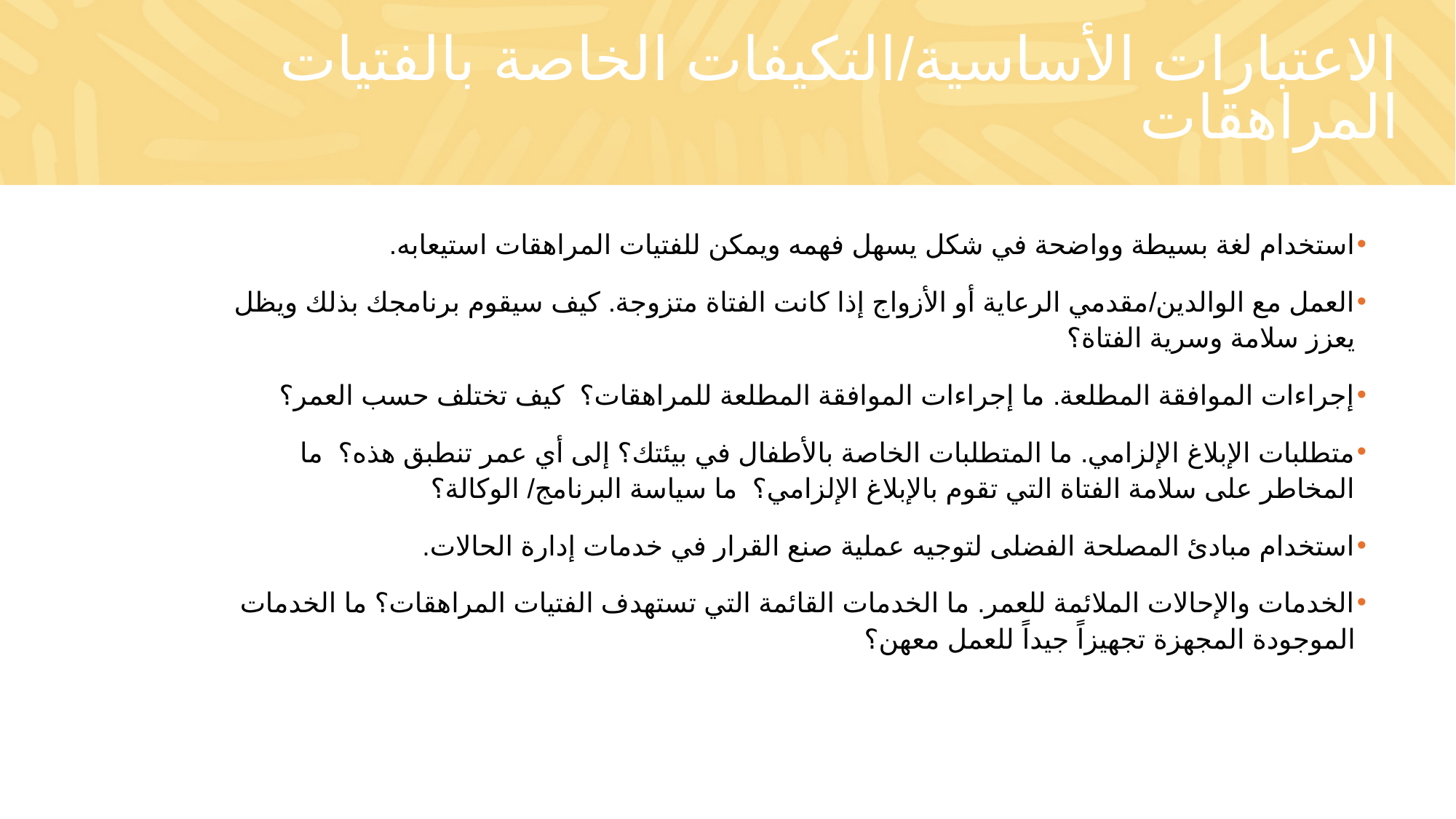

# الاعتبارات الأساسية/التكيفات الخاصة بالفتيات المراهقات
استخدام لغة بسيطة وواضحة في شكل يسهل فهمه ويمكن للفتيات المراهقات استيعابه.
العمل مع الوالدين/مقدمي الرعاية أو الأزواج إذا كانت الفتاة متزوجة. كيف سيقوم برنامجك بذلك ويظل يعزز سلامة وسرية الفتاة؟
إجراءات الموافقة المطلعة. ما إجراءات الموافقة المطلعة للمراهقات؟  كيف تختلف حسب العمر؟
متطلبات الإبلاغ الإلزامي. ما المتطلبات الخاصة بالأطفال في بيئتك؟ إلى أي عمر تنطبق هذه؟  ما المخاطر على سلامة الفتاة التي تقوم بالإبلاغ الإلزامي؟  ما سياسة البرنامج/ الوكالة؟
استخدام مبادئ المصلحة الفضلى لتوجيه عملية صنع القرار في خدمات إدارة الحالات.
الخدمات والإحالات الملائمة للعمر. ما الخدمات القائمة التي تستهدف الفتيات المراهقات؟ ما الخدمات الموجودة المجهزة تجهيزاً جيداً للعمل معهن؟